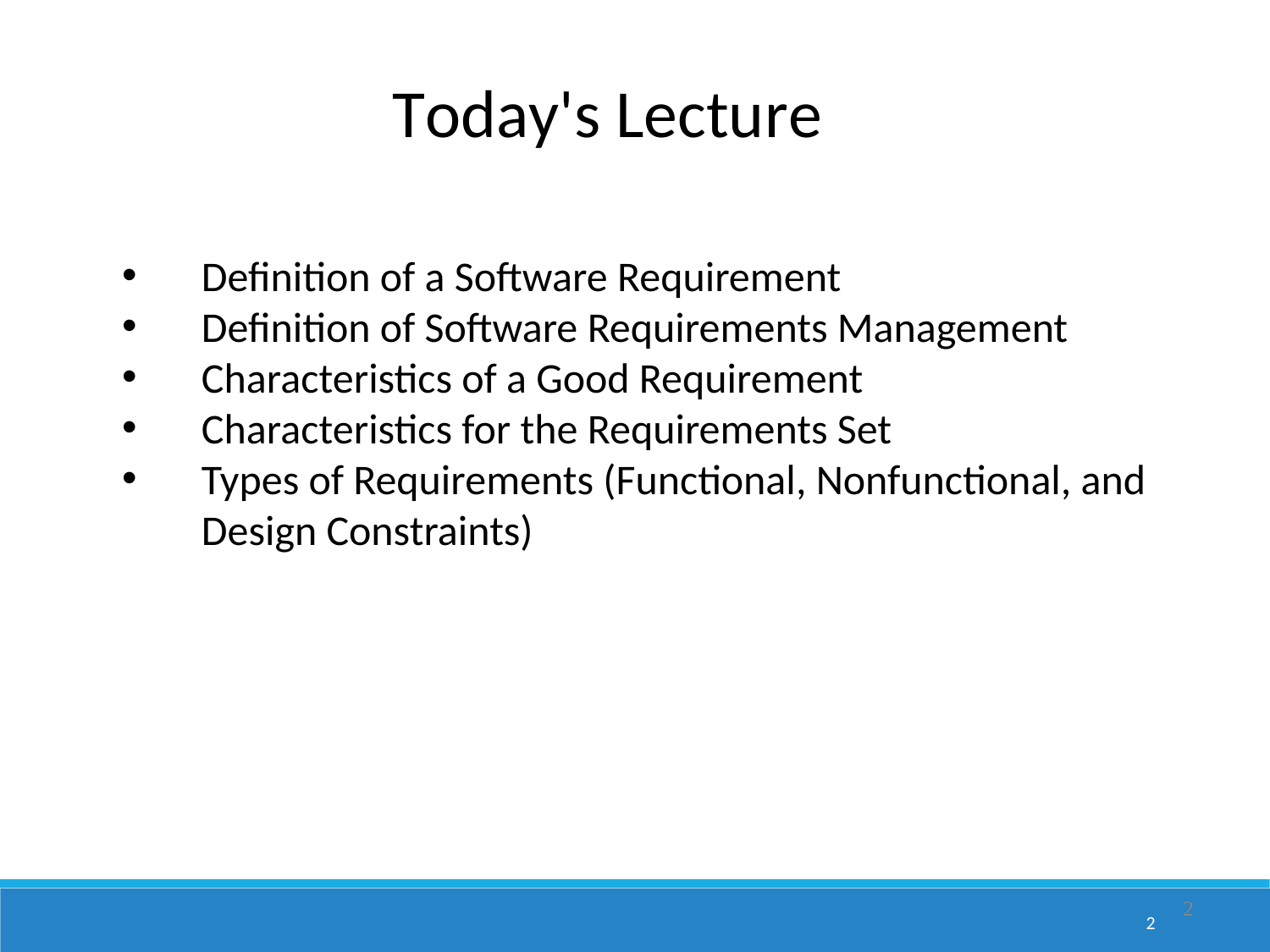

Today's Lecture

Definition of a Software Requirement
Definition of Software Requirements Management
Characteristics of a Good Requirement
Characteristics for the Requirements Set
Types of Requirements (Functional, Nonfunctional, and Design Constraints)

2
2